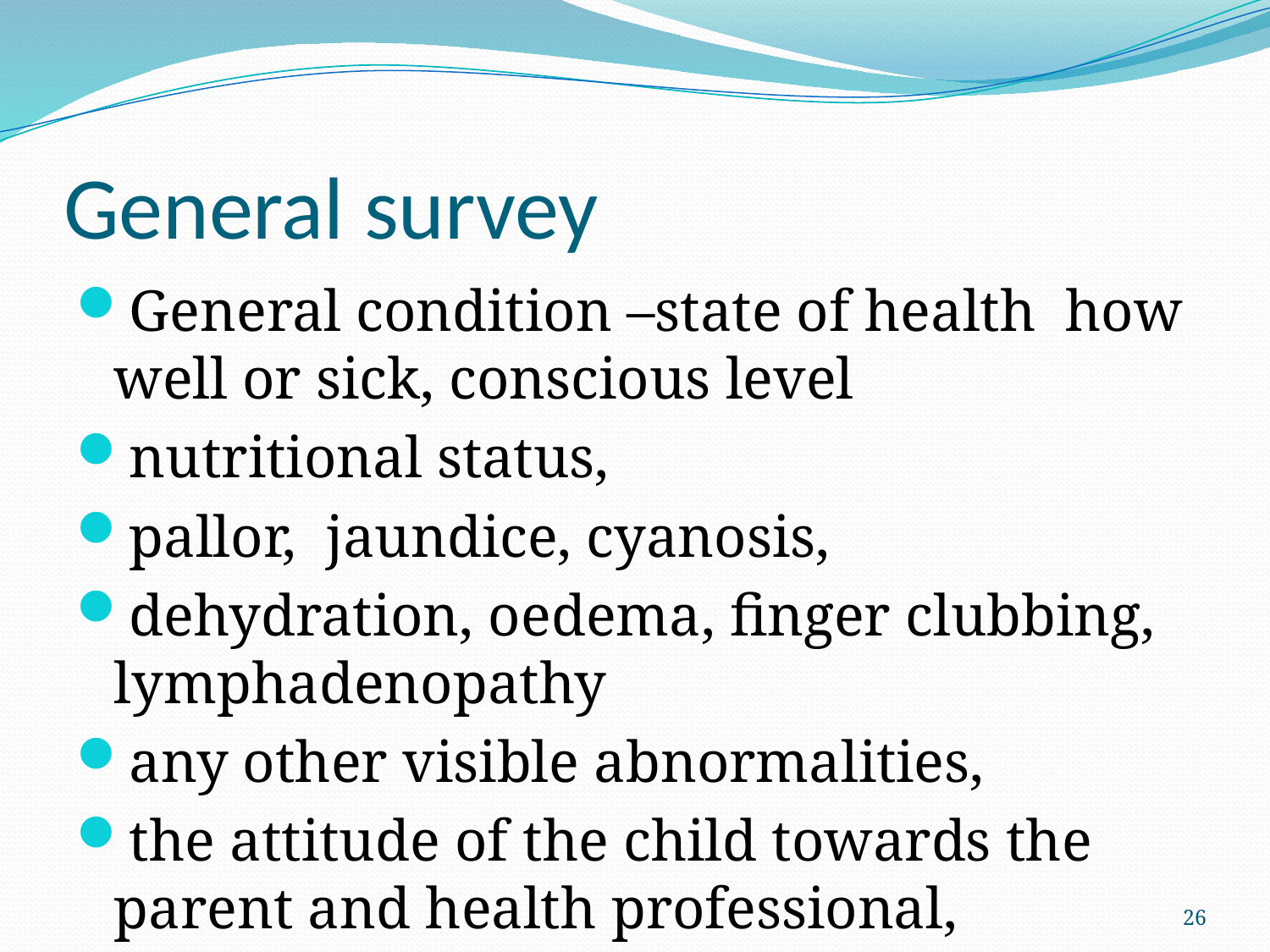

# General survey
General condition –state of health  how well or sick, conscious level
nutritional status,
pallor,  jaundice, cyanosis,
dehydration, oedema, finger clubbing, lymphadenopathy
any other visible abnormalities,
the attitude of the child towards the parent and health professional,

26